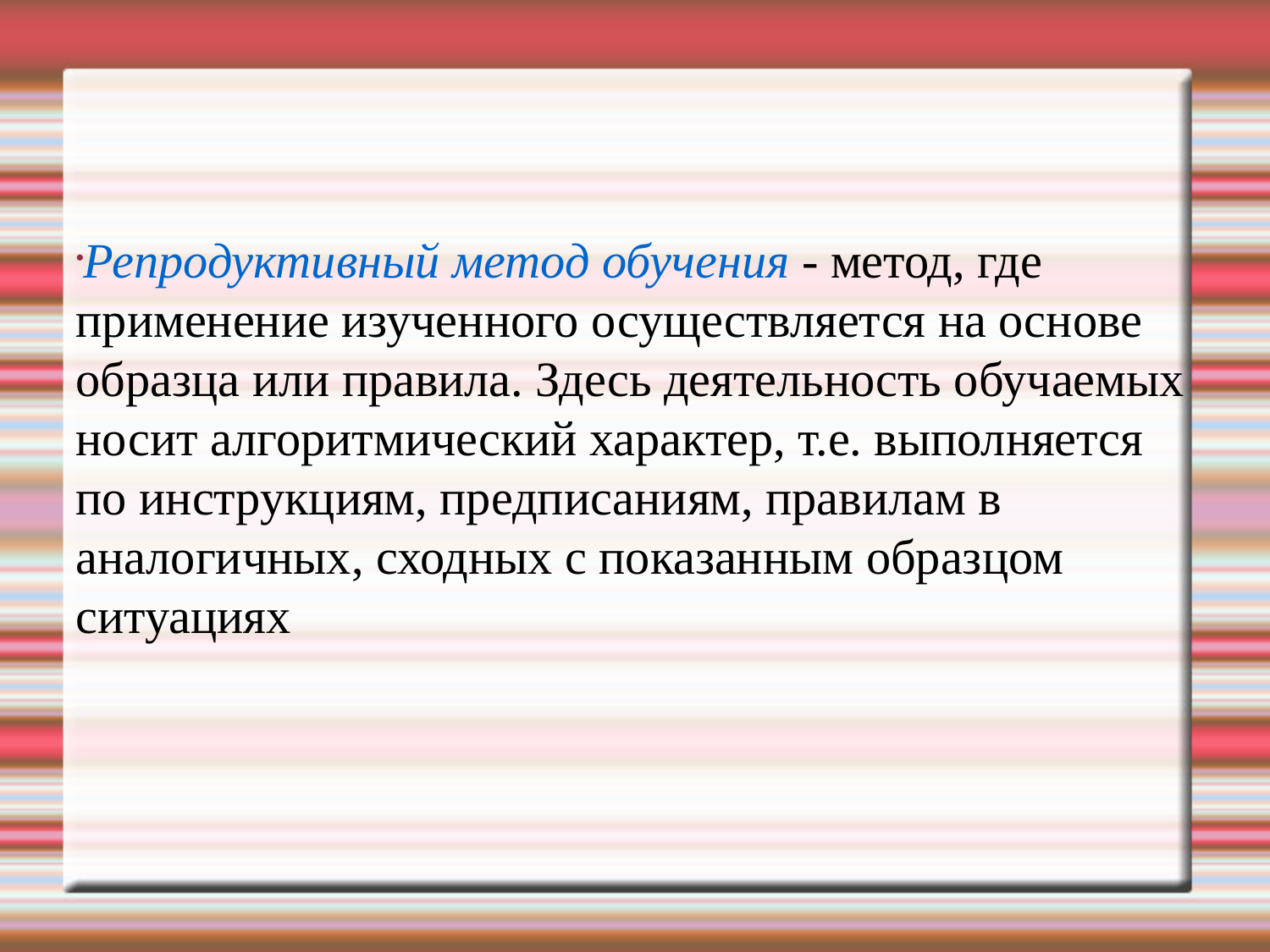

Репродуктивный метод обучения - метод, где применение изученного осуществляется на основе образца или правила. Здесь деятельность обучаемых носит алгоритмический характер, т.е. выполняется по инструкциям, предписаниям, правилам в аналогичных, сходных с показанным образцом ситуациях